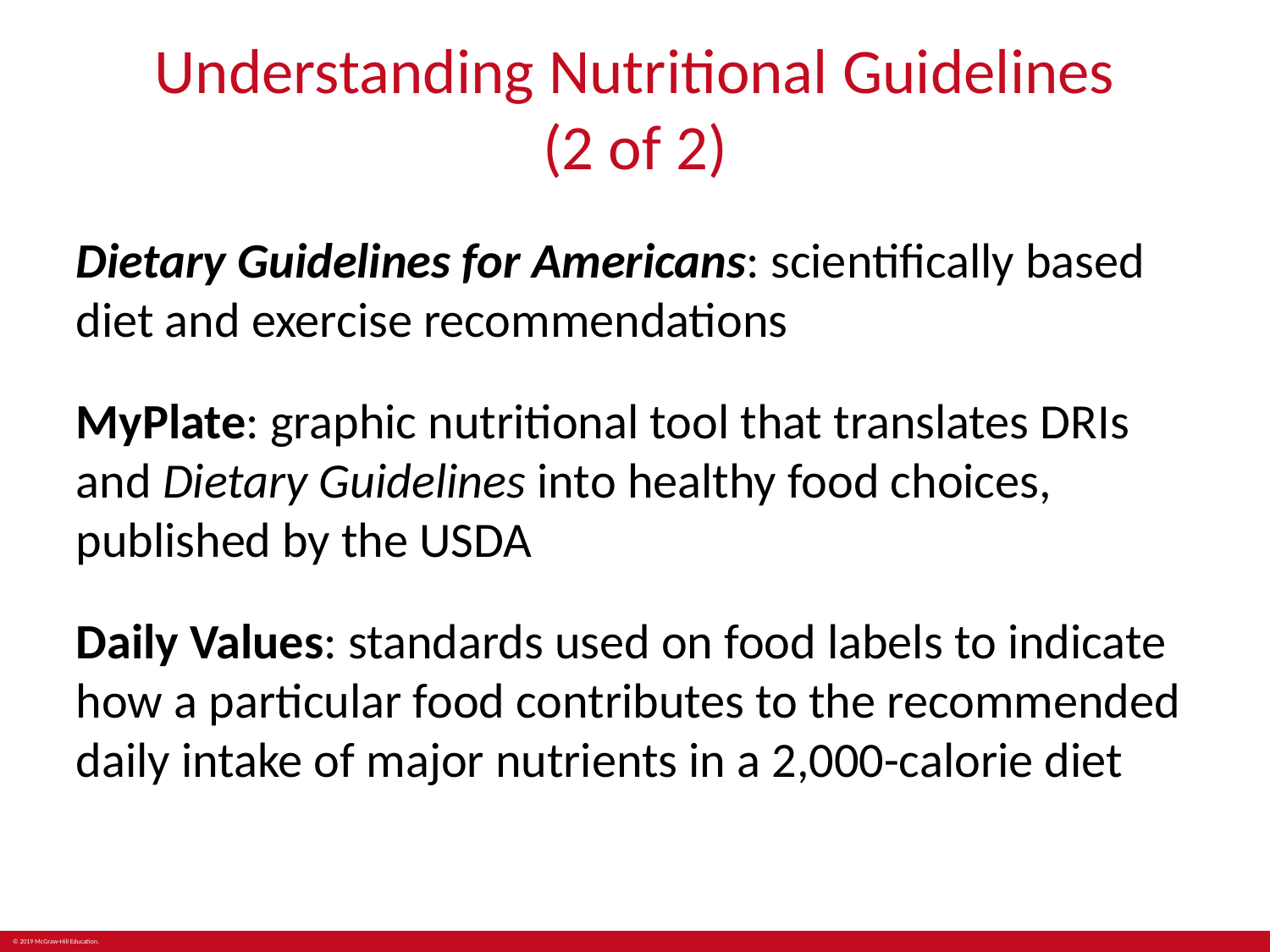

# Understanding Nutritional Guidelines (2 of 2)
Dietary Guidelines for Americans: scientifically based diet and exercise recommendations
MyPlate: graphic nutritional tool that translates DRIs and Dietary Guidelines into healthy food choices, published by the USDA
Daily Values: standards used on food labels to indicate how a particular food contributes to the recommended daily intake of major nutrients in a 2,000-calorie diet